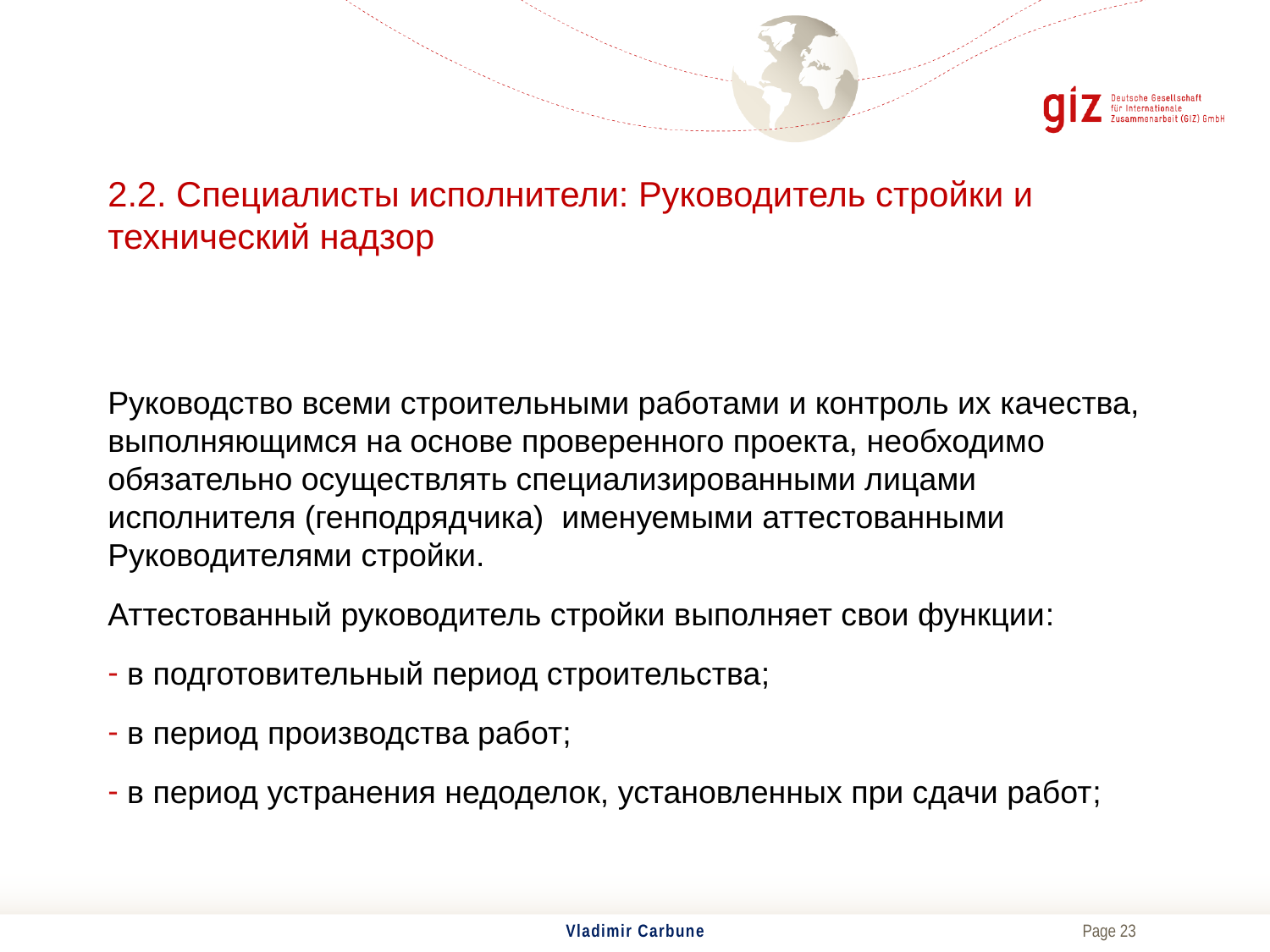

# 2.2. Специалисты исполнители: Руководитель стройки и технический надзор

Руководство всеми строительными работами и контроль их качества, выполняющимся на основе проверенного проекта, необходимо обязательно осуществлять специализированными лицами исполнителя (генподрядчика)  именуемыми аттестованными Руководителями стройки.
Аттестованный руководитель стройки выполняет свои функции:
 в подготовительный период строительства;
 в период производства работ;
 в период устранения недоделок, установленных при сдачи работ;

Vladimir Carbune